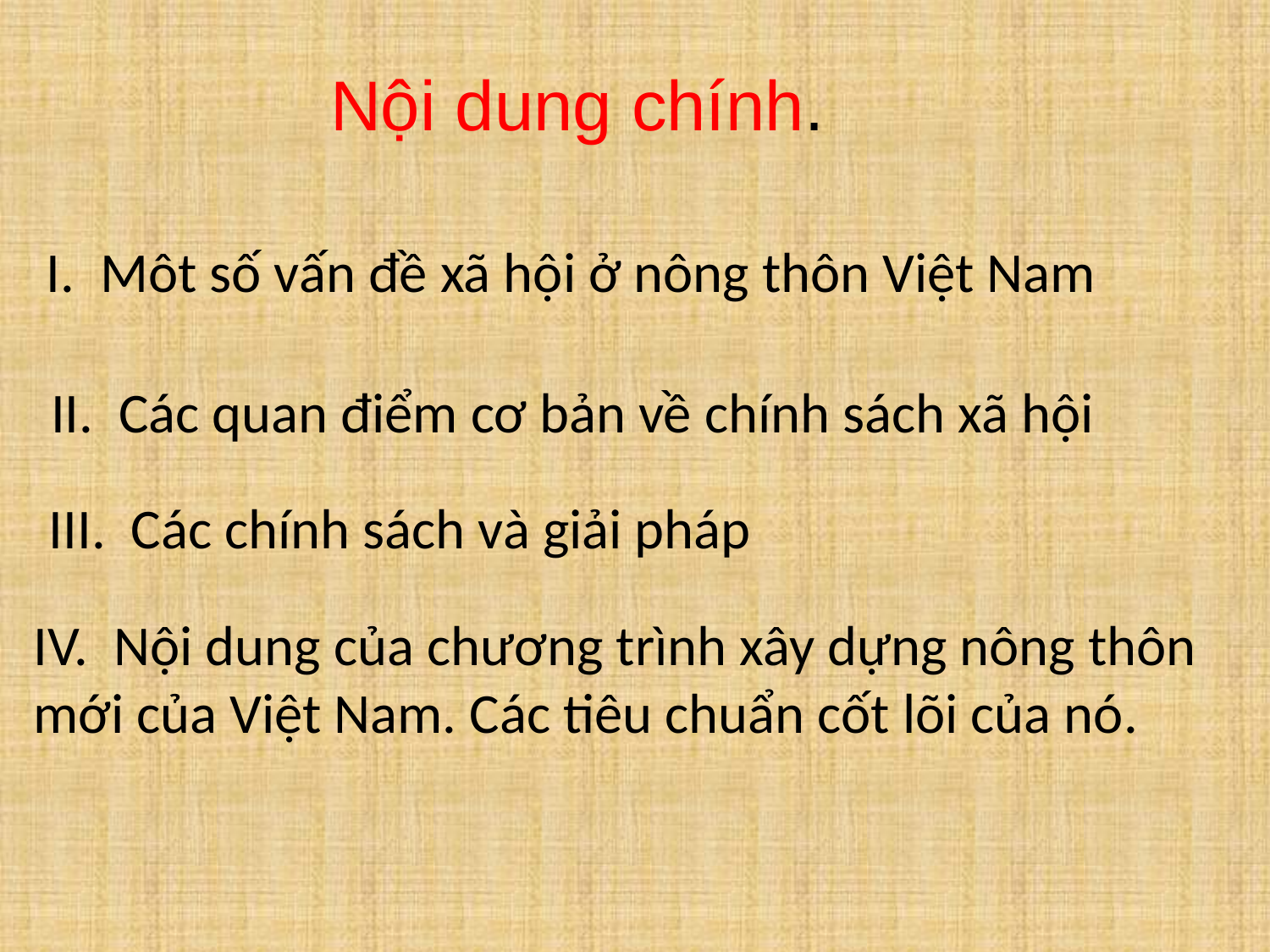

Nội dung chính.

# I.  Môt số vấn đề xã hội ở nông thôn Việt Nam
II.  Các quan điểm cơ bản về chính sách xã hội
III.  Các chính sách và giải pháp
IV.  Nội dung của chương trình xây dựng nông thôn mới của Việt Nam. Các tiêu chuẩn cốt lõi của nó.